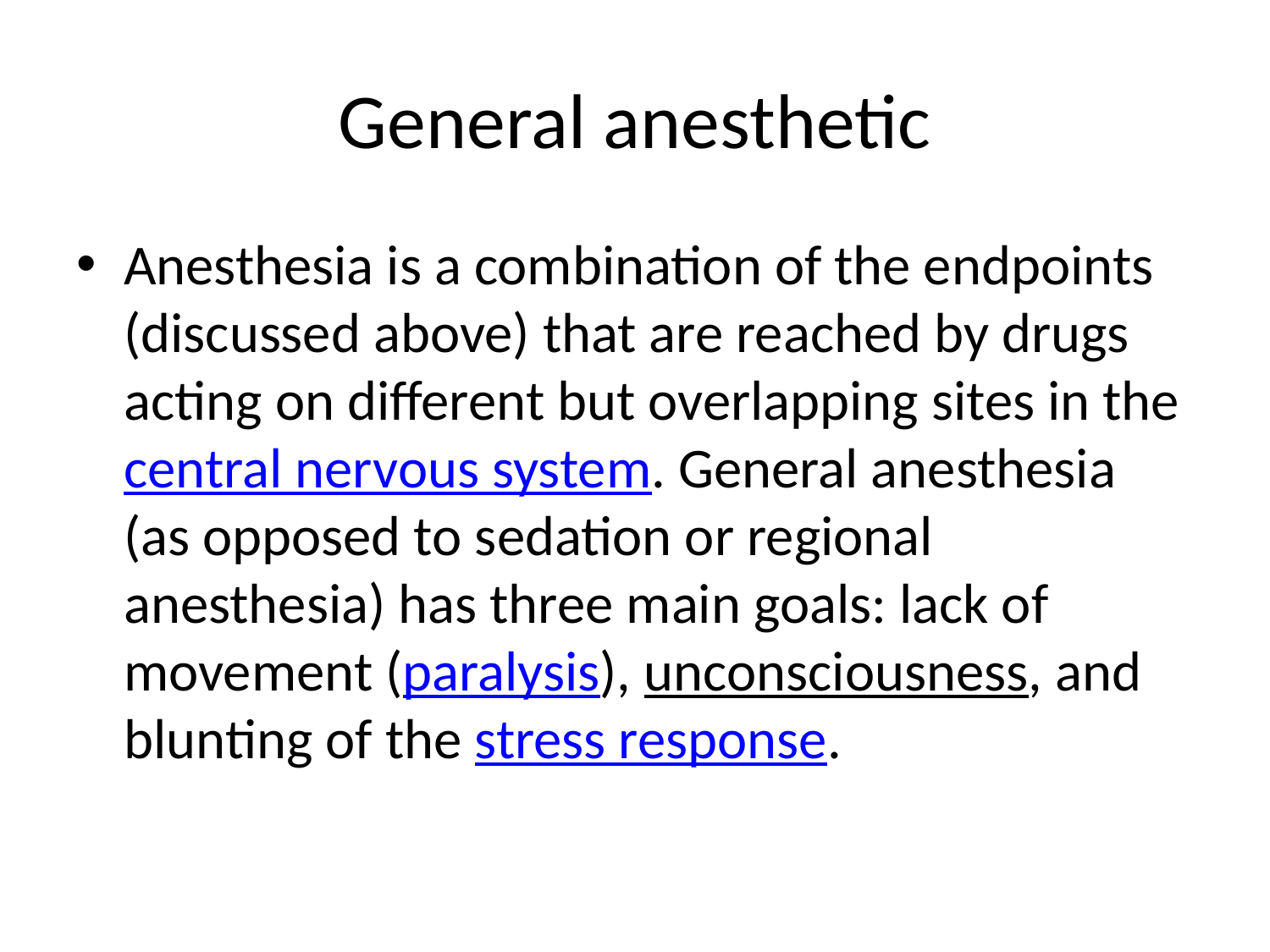

# General anesthetic
Anesthesia is a combination of the endpoints (discussed above) that are reached by drugs acting on different but overlapping sites in the central nervous system. General anesthesia (as opposed to sedation or regional anesthesia) has three main goals: lack of movement (paralysis), unconsciousness, and blunting of the stress response.